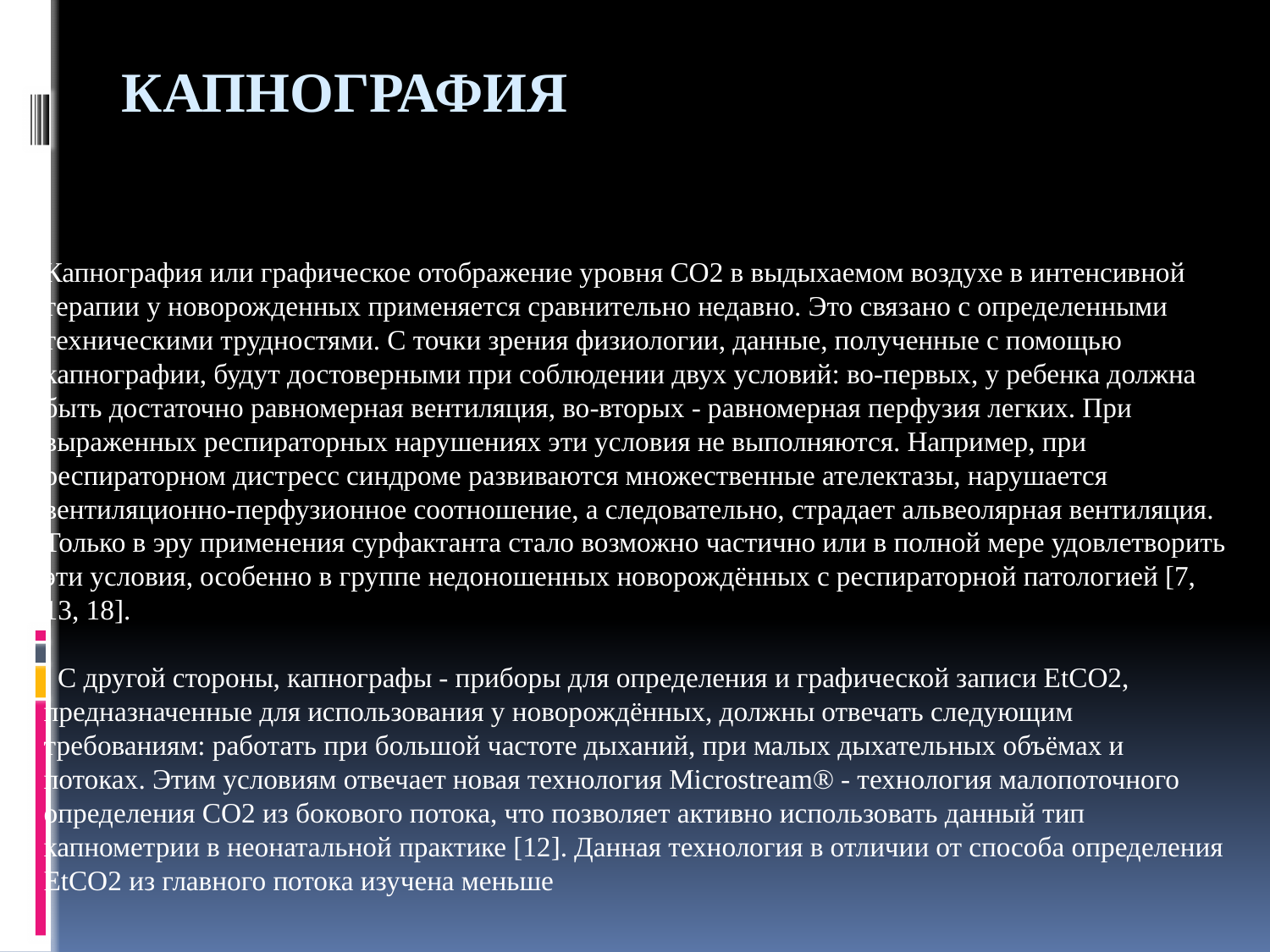

# Капнография
Капнография или графическое отображение уровня СО2 в выдыхаемом воздухе в интенсивной терапии у новорожденных применяется сравнительно недавно. Это связано с определенными техническими трудностями. С точки зрения физиологии, данные, полученные с помощью капнографии, будут достоверными при соблюдении двух условий: во-первых, у ребенка должна быть достаточно равномерная вентиляция, во-вторых - равномерная перфузия легких. При выраженных респираторных нарушениях эти условия не выполняются. Например, при респираторном дистресс синдроме развиваются множественные ателектазы, нарушается вентиляционно-перфузионное соотношение, а следовательно, страдает альвеолярная вентиляция. Только в эру применения сурфактанта стало возможно частично или в полной мере удовлетворить эти условия, особенно в группе недоношенных новорождённых с респираторной патологией [7, 13, 18].
  С другой стороны, капнографы - приборы для определения и графической записи EtCO2, предназначенные для использования у новорождённых, должны отвечать следующим требованиям: работать при большой частоте дыханий, при малых дыхательных объёмах и потоках. Этим условиям отвечает новая технология Microstream® - технология малопоточного определения СО2 из бокового потока, что позволяет активно использовать данный тип капнометрии в неонатальной практике [12]. Данная технология в отличии от способа определения EtCO2 из главного потока изучена меньше